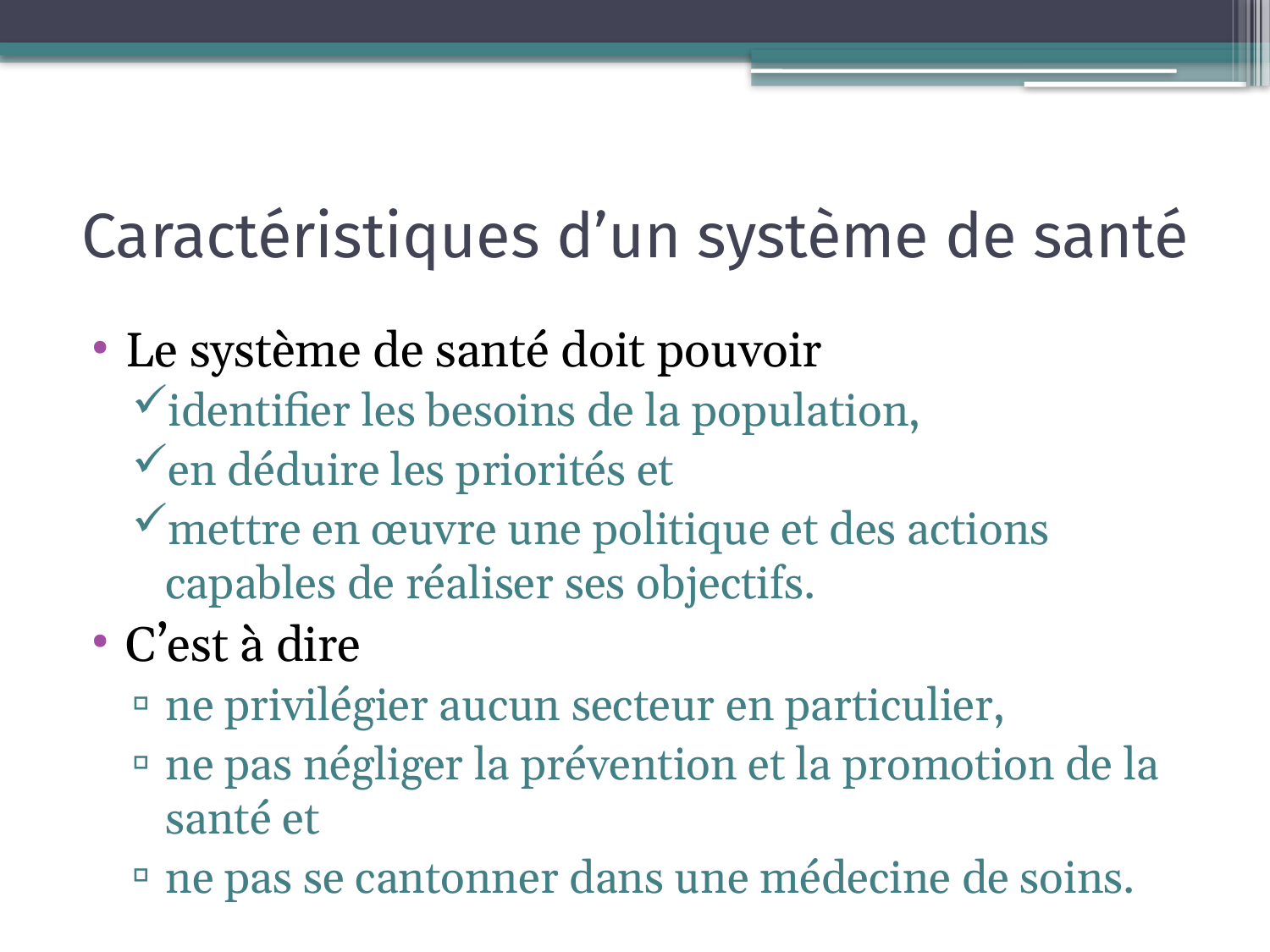

# Caractéristiques d’un système de santé
Le système de santé doit pouvoir
identifier les besoins de la population,
en déduire les priorités et
mettre en œuvre une politique et des actions capables de réaliser ses objectifs.
C’est à dire
ne privilégier aucun secteur en particulier,
ne pas négliger la prévention et la promotion de la santé et
ne pas se cantonner dans une médecine de soins.